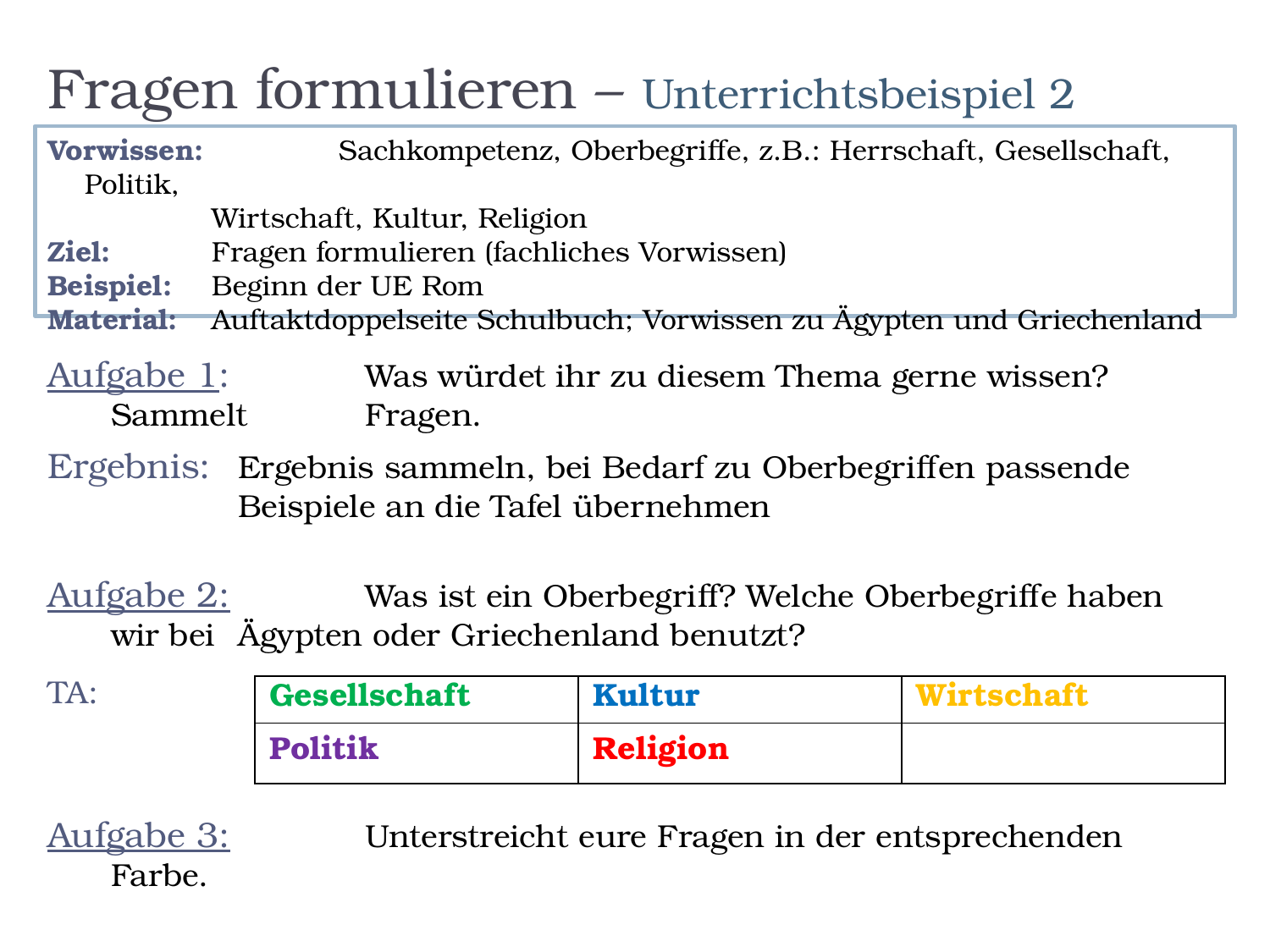

# Fragen formulieren – Unterrichtsbeispiel 2
Vorwissen: 	Sachkompetenz, Oberbegriffe, z.B.: Herrschaft, Gesellschaft, Politik,
		Wirtschaft, Kultur, Religion
Ziel: 	Fragen formulieren (fachliches Vorwissen)
Beispiel: 	Beginn der UE Rom
Material: 	Auftaktdoppelseite Schulbuch; Vorwissen zu Ägypten und Griechenland

Aufgabe 1: 	Was würdet ihr zu diesem Thema gerne wissen? Sammelt 	Fragen.
Ergebnis: 	Ergebnis sammeln, bei Bedarf zu Oberbegriffen passende
		Beispiele an die Tafel übernehmen
Aufgabe 2: 	Was ist ein Oberbegriff? Welche Oberbegriffe haben wir bei 	Ägypten oder Griechenland benutzt?
TA:
| Gesellschaft | Kultur | Wirtschaft |
| --- | --- | --- |
| Politik | Religion |  |
Aufgabe 3: 	Unterstreicht eure Fragen in der entsprechenden Farbe.
23